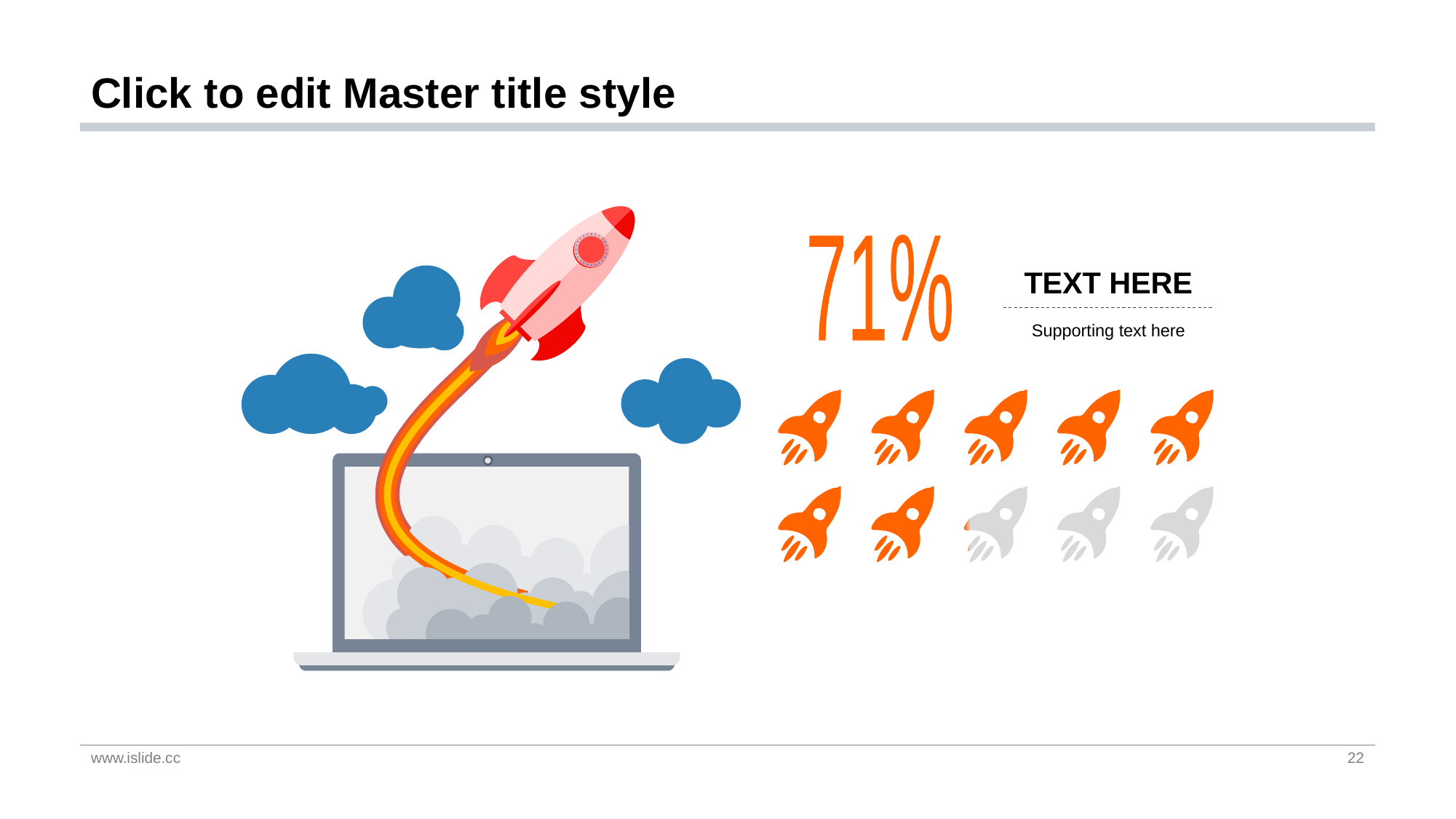

# Click to edit Master title style

71%

TEXT HERE

Supporting text here

www.islide.cc
22